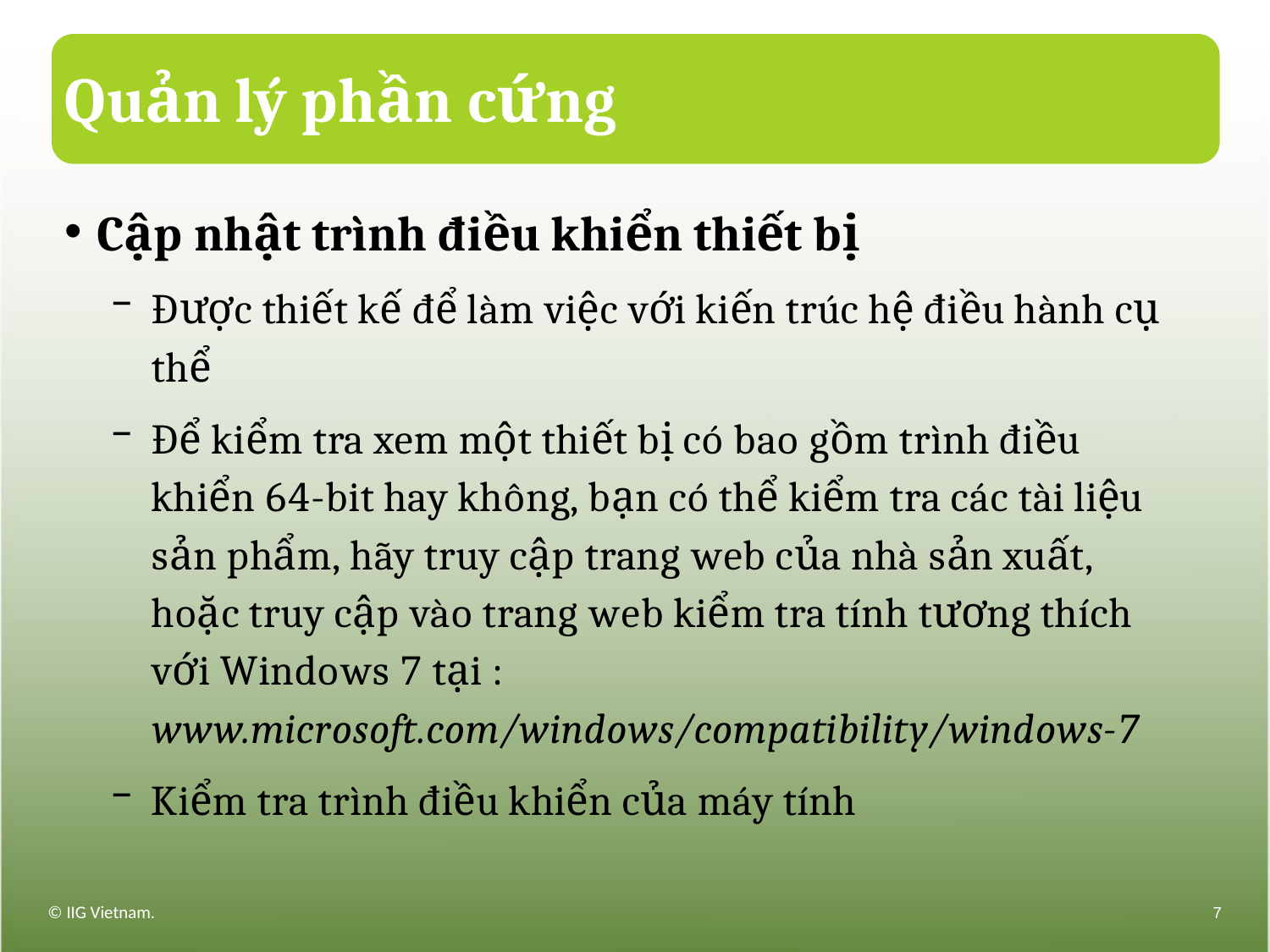

# Quản lý phần cứng
Cập nhật trình điều khiển thiết bị
Được thiết kế để làm việc với kiến trúc hệ điều hành cụ thể
Để kiểm tra xem một thiết bị có bao gồm trình điều khiển 64-bit hay không, bạn có thể kiểm tra các tài liệu sản phẩm, hãy truy cập trang web của nhà sản xuất, hoặc truy cập vào trang web kiểm tra tính tương thích với Windows 7 tại : www.microsoft.com/windows/compatibility/windows-7
Kiểm tra trình điều khiển của máy tính
© IIG Vietnam.
7